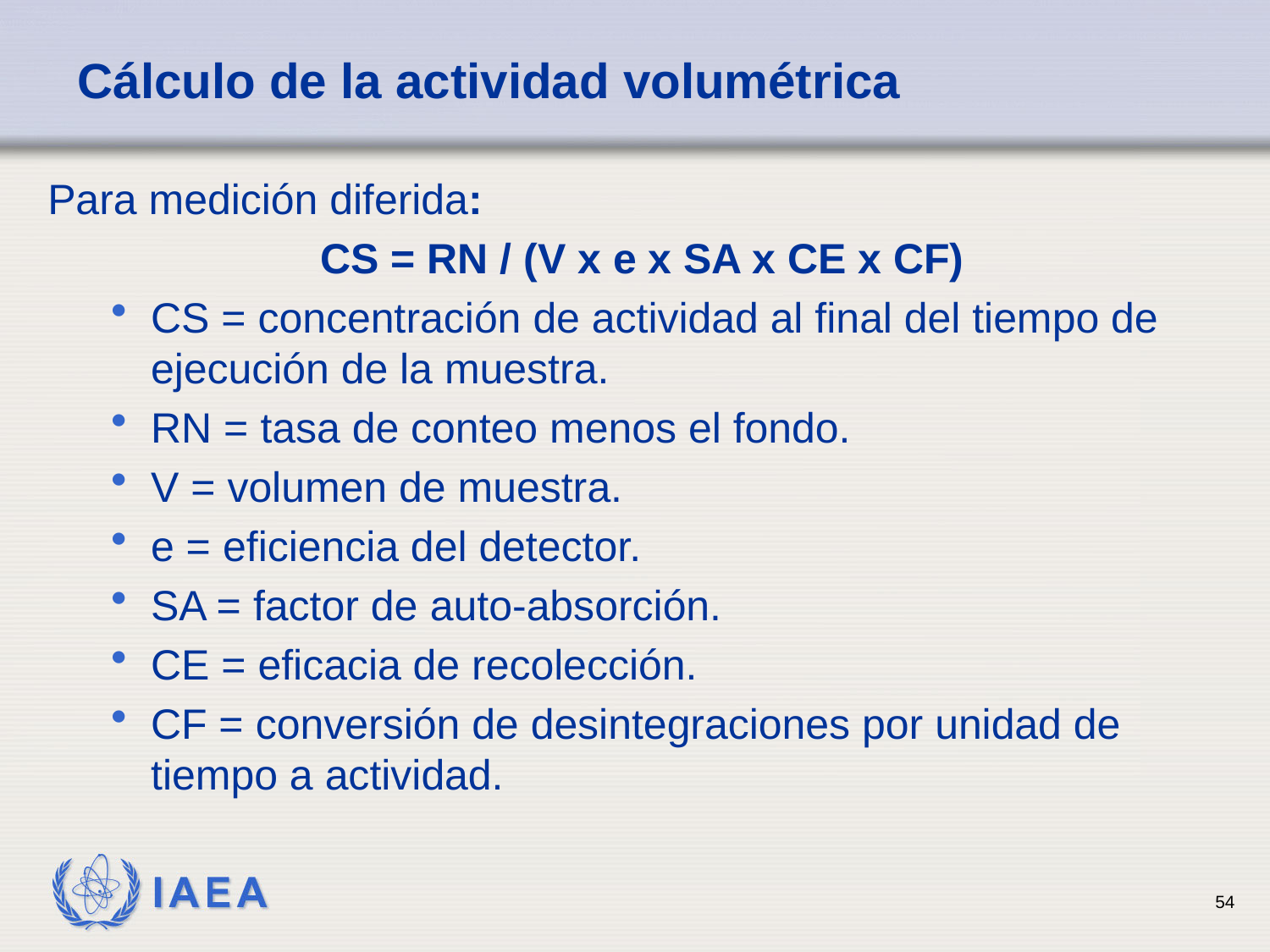

# Cálculo de la actividad volumétrica
Para medición diferida:
                       CS = RN / (V x e x SA x CE x CF)
CS = concentración de actividad al final del tiempo de ejecución de la muestra.
RN = tasa de conteo menos el fondo.
V = volumen de muestra.
e = eficiencia del detector.
SA = factor de auto-absorción.
CE = eficacia de recolección.
CF = conversión de desintegraciones por unidad de tiempo a actividad.
54